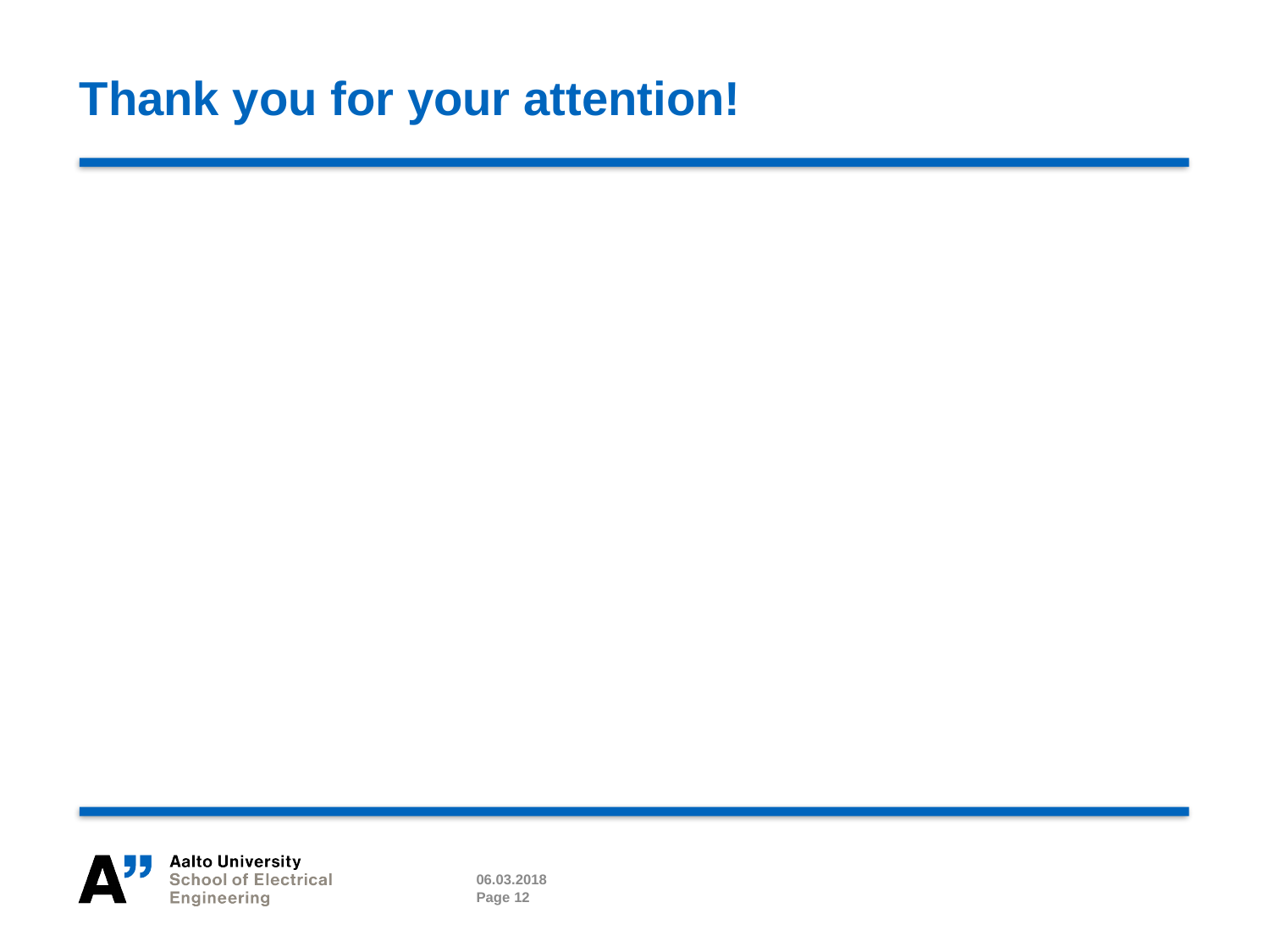

# Thank you for your attention!

06.03.2018
Page 12